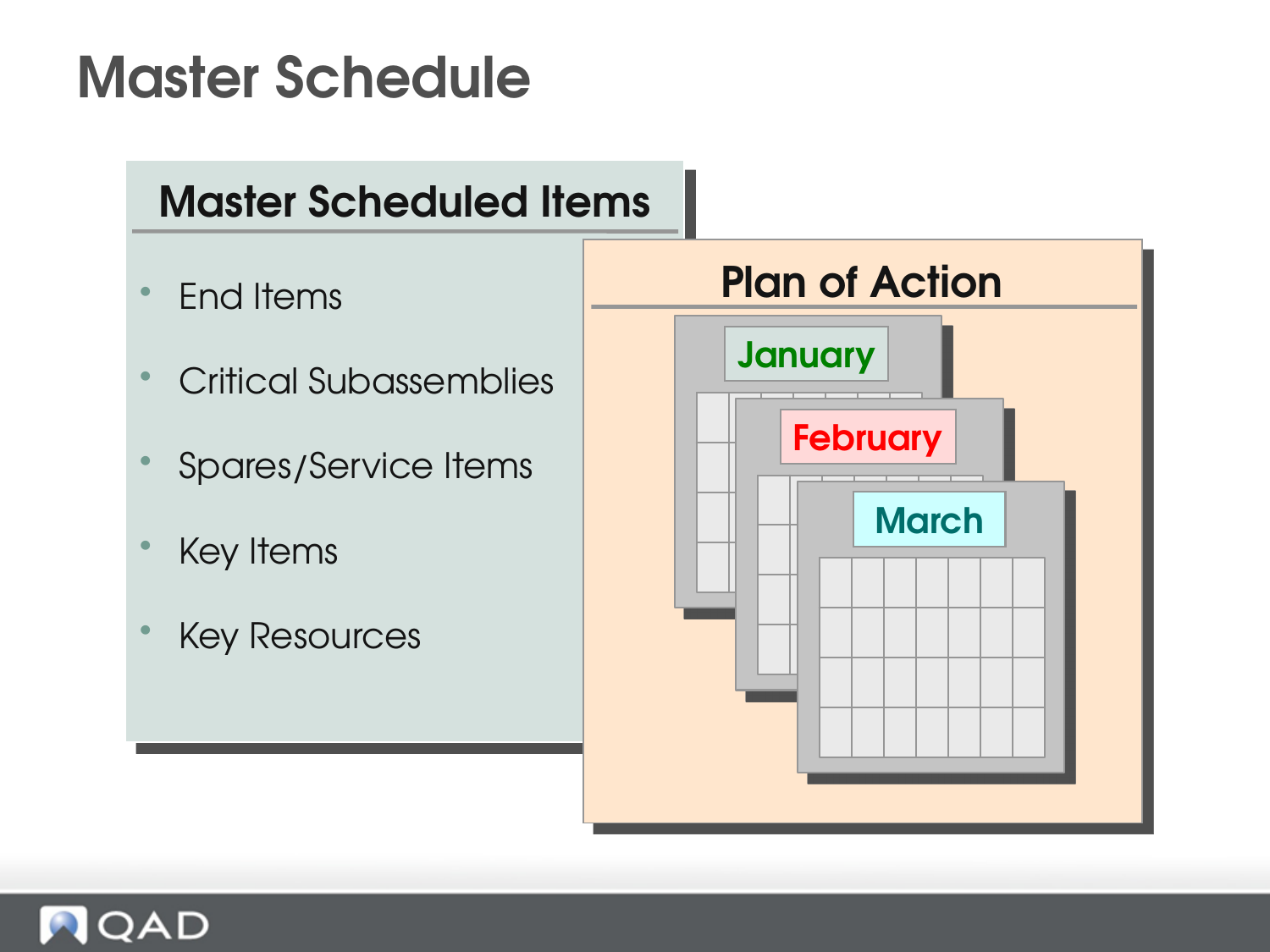

# Master Schedule

Master Scheduled Items

 End Items

 Critical Subassemblies

 Spares/Service Items

 Key Items

 Key Resources

Plan of Action

January

February

March